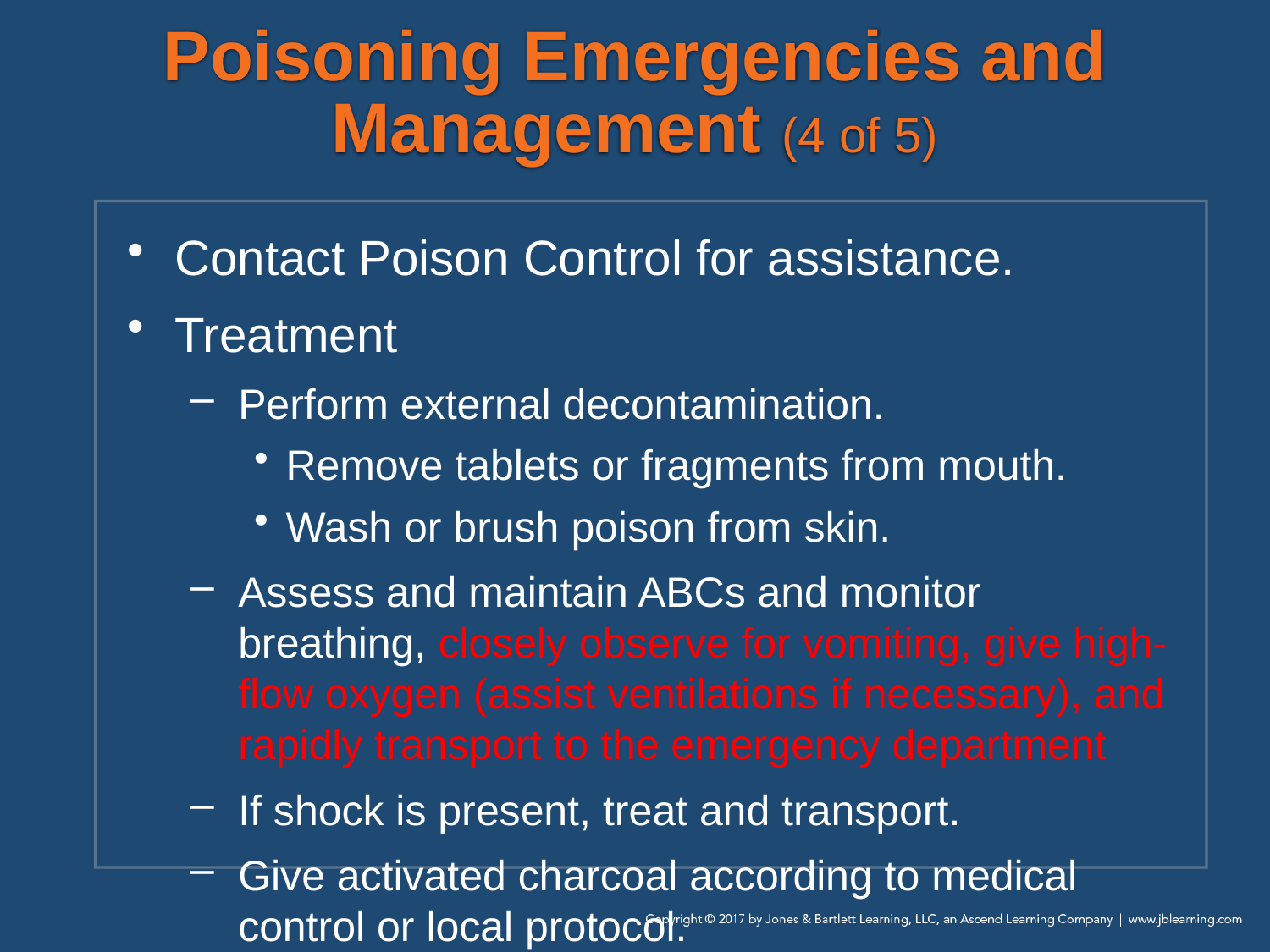

# Poisoning Emergencies and Management (4 of 5)
Contact Poison Control for assistance.
Treatment
Perform external decontamination.
Remove tablets or fragments from mouth.
Wash or brush poison from skin.
Assess and maintain ABCs and monitor breathing, closely observe for vomiting, give high-flow oxygen (assist ventilations if necessary), and rapidly transport to the emergency department
If shock is present, treat and transport.
Give activated charcoal according to medical control or local protocol.